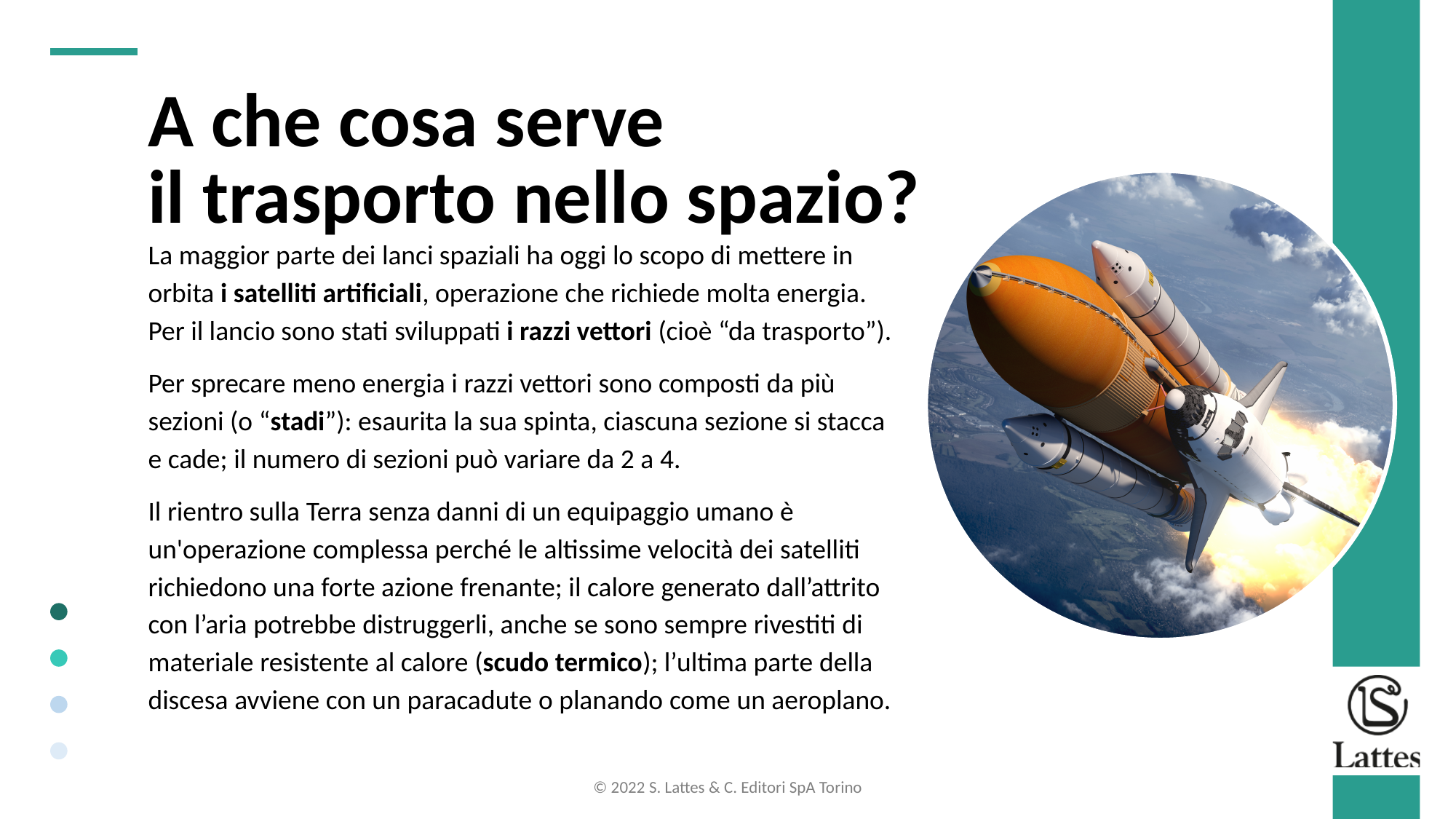

A che cosa serve
il trasporto nello spazio?

La maggior parte dei lanci spaziali ha oggi lo scopo di mettere in orbita i satelliti artificiali, operazione che richiede molta energia. Per il lancio sono stati sviluppati i razzi vettori (cioè “da trasporto”).
Per sprecare meno energia i razzi vettori sono composti da più sezioni (o “stadi”): esaurita la sua spinta, ciascuna sezione si stacca
e cade; il numero di sezioni può variare da 2 a 4.
Il rientro sulla Terra senza danni di un equipaggio umano è un'operazione complessa perché le altissime velocità dei satelliti richiedono una forte azione frenante; il calore generato dall’attrito con l’aria potrebbe distruggerli, anche se sono sempre rivestiti di materiale resistente al calore (scudo termico); l’ultima parte della discesa avviene con un paracadute o planando come un aeroplano.